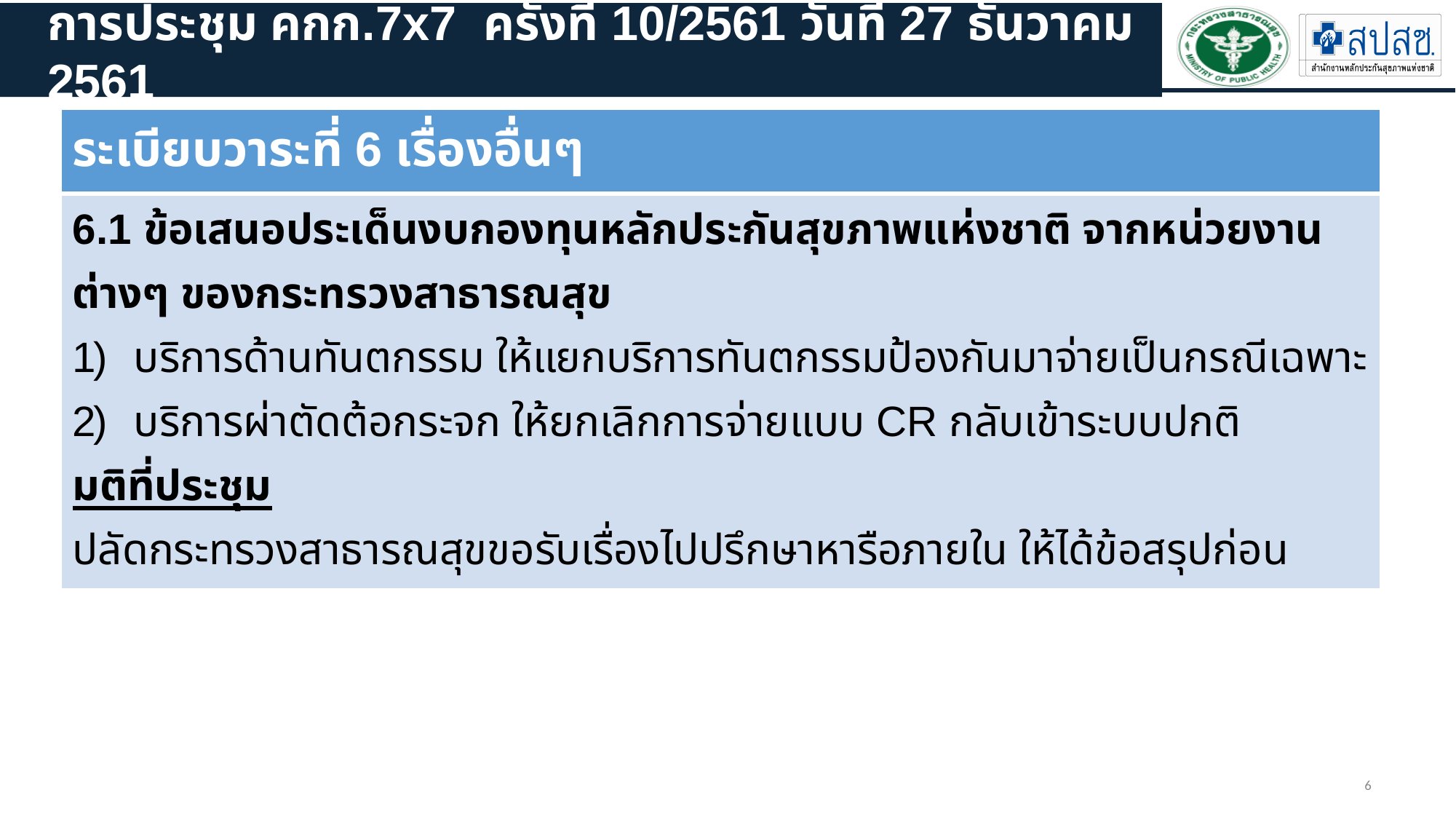

# การประชุม คกก.7x7  ครั้งที่ 10/2561 วันที่ 27 ธันวาคม 2561
| ระเบียบวาระที่ 6 เรื่องอื่นๆ |
| --- |
| 6.1 ข้อเสนอประเด็นงบกองทุนหลักประกันสุขภาพแห่งชาติ จากหน่วยงานต่างๆ ของกระทรวงสาธารณสุข บริการด้านทันตกรรม ให้แยกบริการทันตกรรมป้องกันมาจ่ายเป็นกรณีเฉพาะ บริการผ่าตัดต้อกระจก ให้ยกเลิกการจ่ายแบบ CR กลับเข้าระบบปกติ มติที่ประชุม ปลัดกระทรวงสาธารณสุขขอรับเรื่องไปปรึกษาหารือภายใน ให้ได้ข้อสรุปก่อน |
6